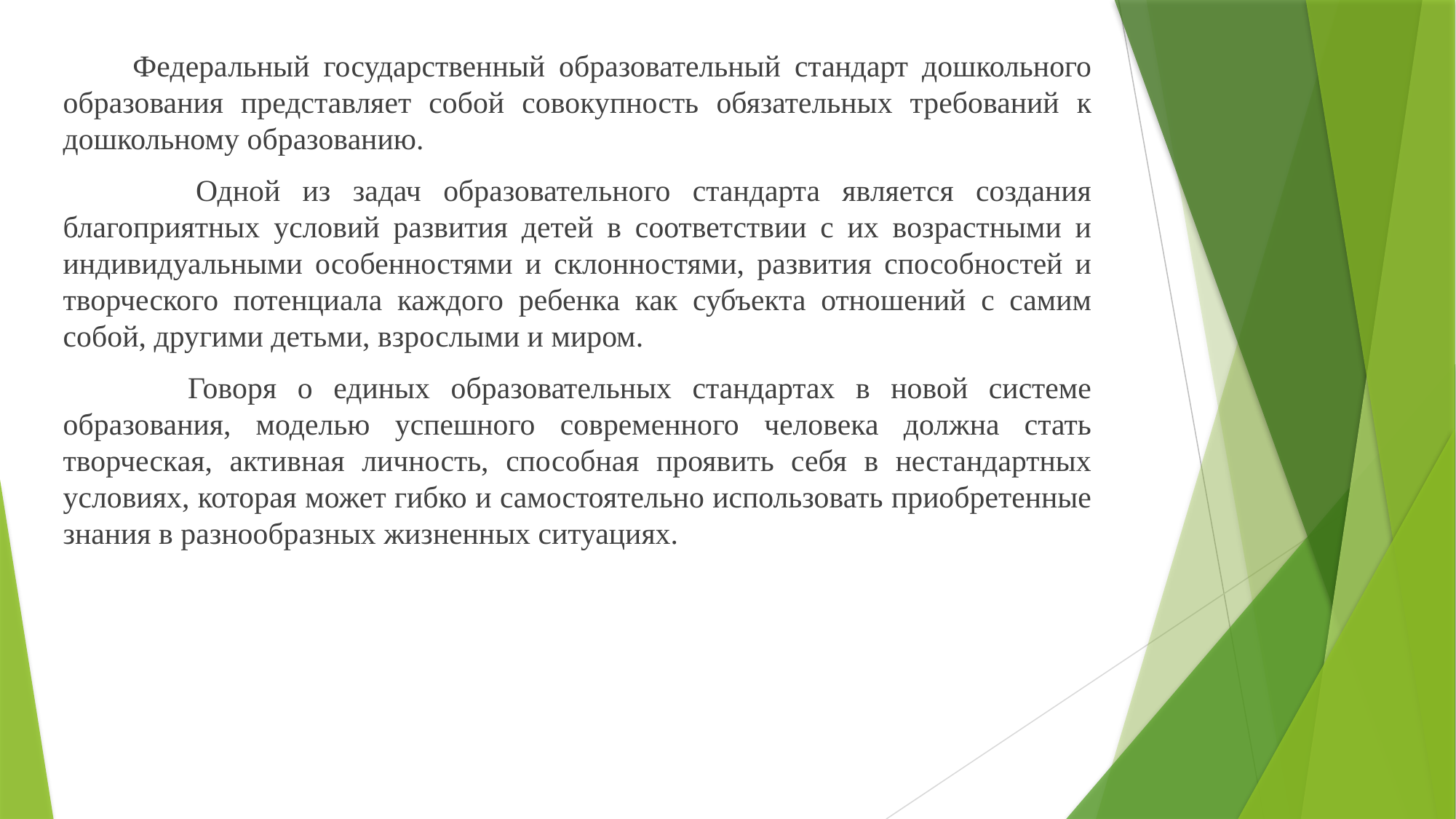

Федеральный государственный образовательный стандарт дошкольного образования представляет собой совокупность обязательных требований к дошкольному образованию.
      Одной из задач образовательного стандарта является создания благоприятных условий развития детей в соответствии с их возрастными и индивидуальными особенностями и склонностями, развития способностей и творческого потенциала каждого ребенка как субъекта отношений с самим собой, другими детьми, взрослыми и миром.
      Говоря о единых образовательных стандартах в новой системе образования, моделью успешного современного человека должна стать творческая, активная личность, способная проявить себя в нестандартных условиях, которая может гибко и самостоятельно использовать приобретенные знания в разнообразных жизненных ситуациях.